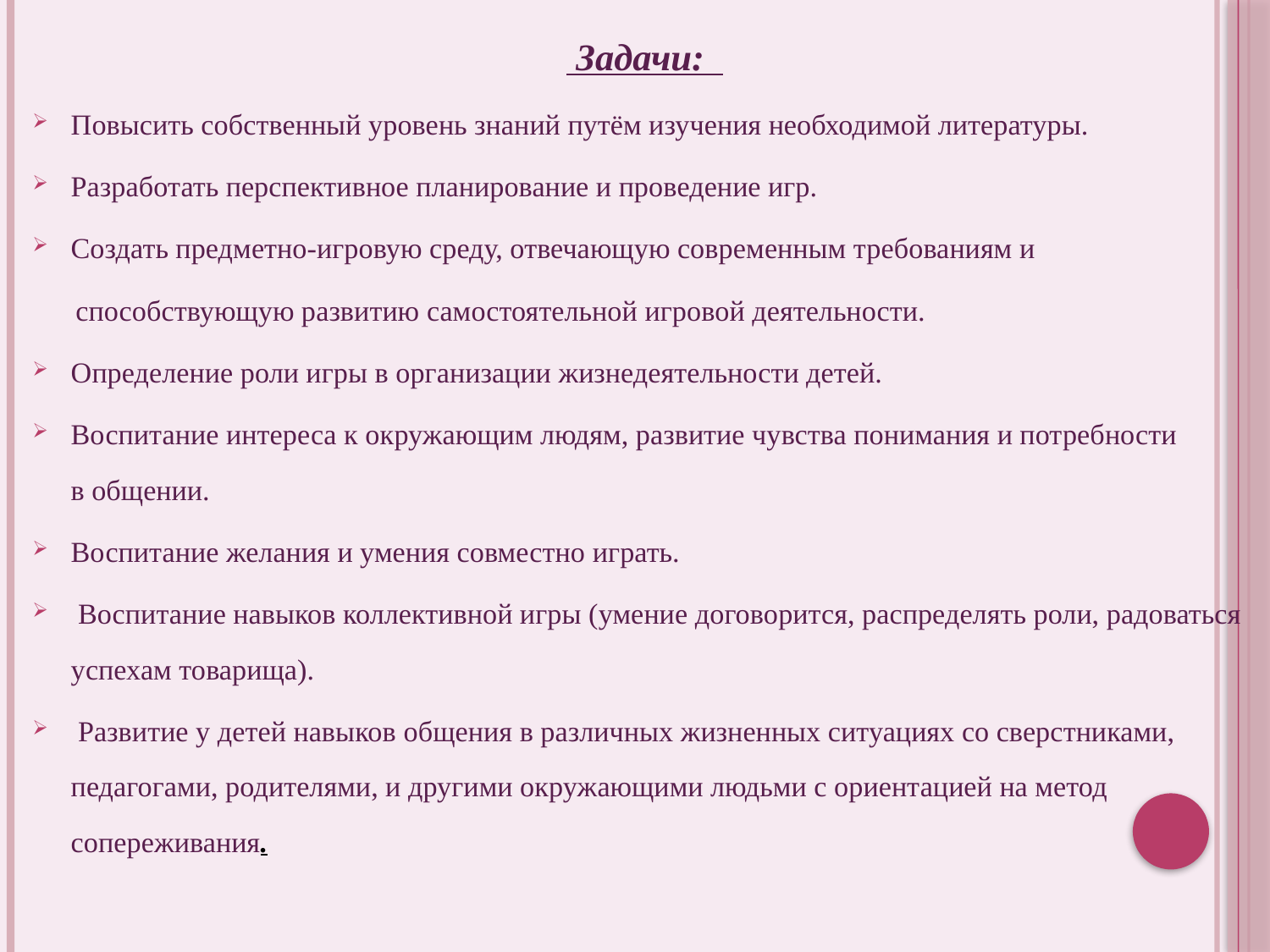

Задачи:
Повысить собственный уровень знаний путём изучения необходимой литературы.
Разработать перспективное планирование и проведение игр.
Создать предметно-игровую среду, отвечающую современным требованиям и
      способствующую развитию самостоятельной игровой деятельности.
Определение роли игры в организации жизнедеятельности детей.
Воспитание интереса к окружающим людям, развитие чувства понимания и потребности в общении.
Воспитание желания и умения совместно играть.
 Воспитание навыков коллективной игры (умение договорится, распределять роли, радоваться успехам товарища).
 Развитие у детей навыков общения в различных жизненных ситуациях со сверстниками, педагогами, родителями, и другими окружающими людьми с ориентацией на метод сопереживания.